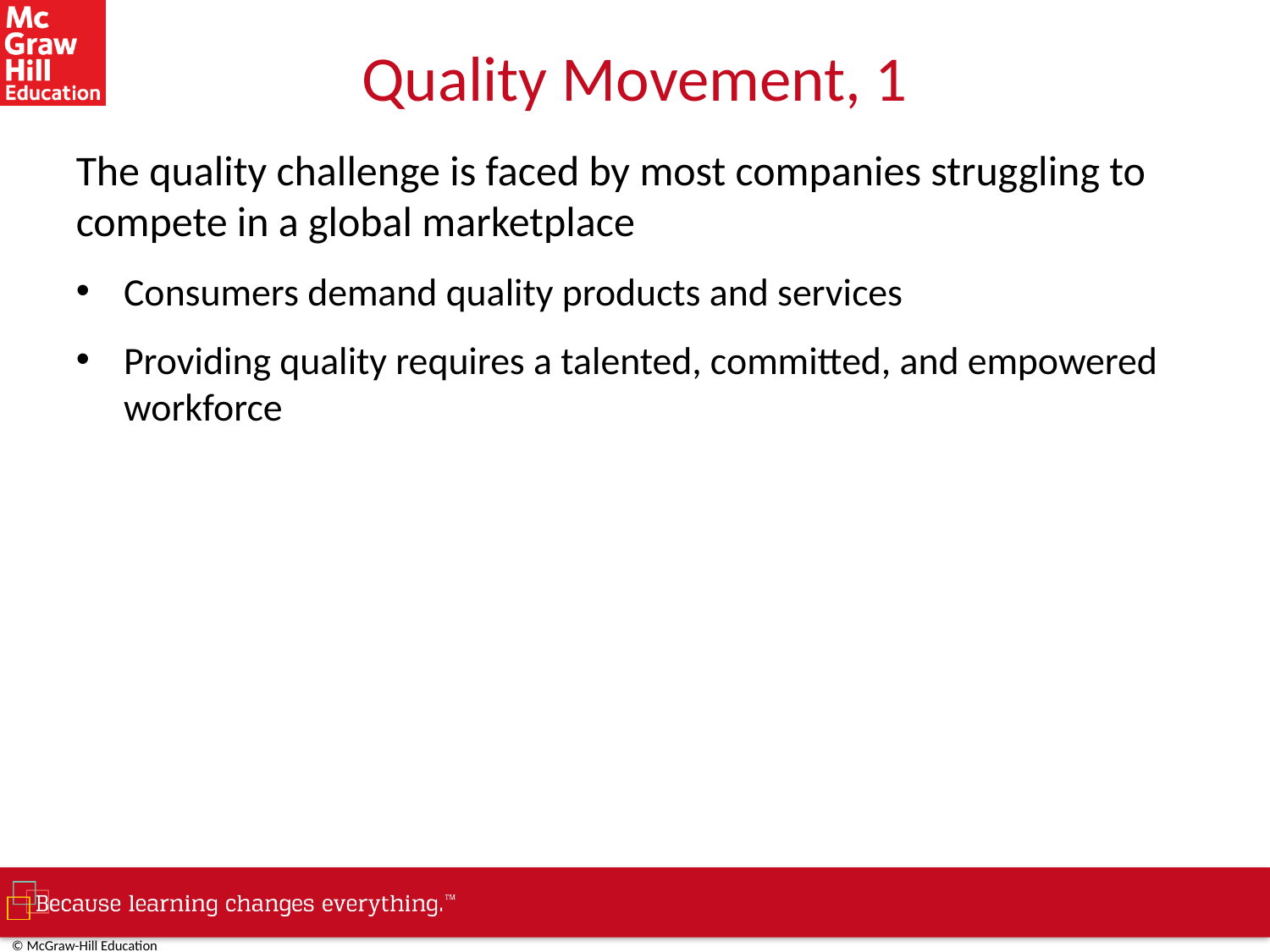

# Quality Movement, 1
The quality challenge is faced by most companies struggling to compete in a global marketplace
Consumers demand quality products and services
Providing quality requires a talented, committed, and empowered workforce